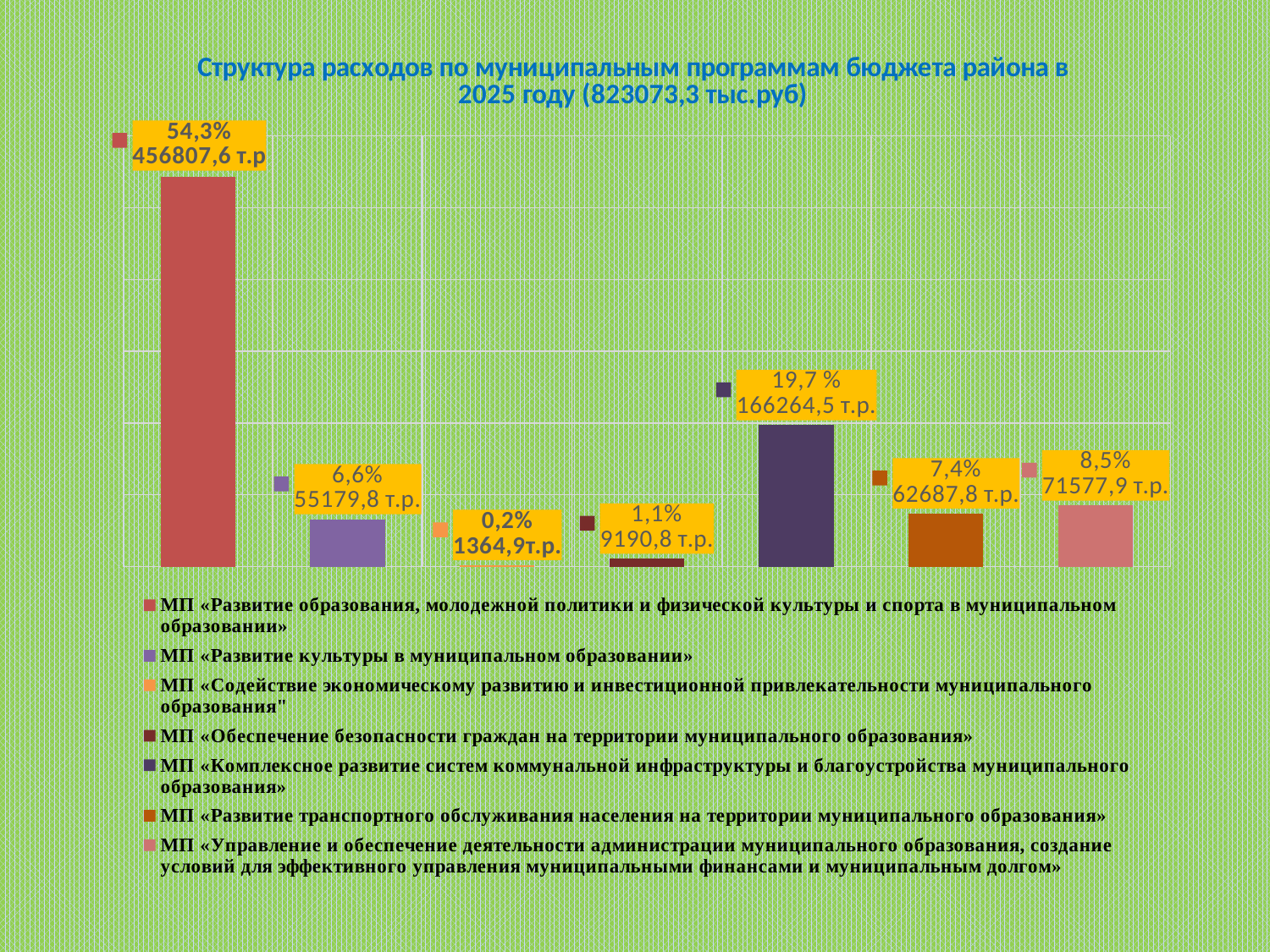

### Chart: Структура расходов по муниципальным программам бюджета района в 2025 году (823073,3 тыс.руб)

| Category | Структура расходов по муниципальным программам бюджета района в 2016 году |
|---|---|
| МП «Развитие образования, молодежной политики и физической культуры и спорта в муниципальном образовании» | 54.3 |
| МП «Развитие культуры в муниципальном образовании» | 6.6 |
| МП «Содействие экономическому развитию и инвестиционной привлекательности муниципального образования"  | 0.2 |
| МП «Обеспечение безопасности граждан на территории муниципального образования» | 1.1 |
| МП «Комплексное развитие систем коммунальной инфраструктуры и благоустройства муниципального образования»  | 19.7 |
| МП «Развитие транспортного обслуживания населения на территории муниципального образования» | 7.4 |
| МП «Управление и обеспечение деятельности администрации муниципального образования, создание условий для эффективного управления муниципальными финансами и муниципальным долгом» | 8.5 |